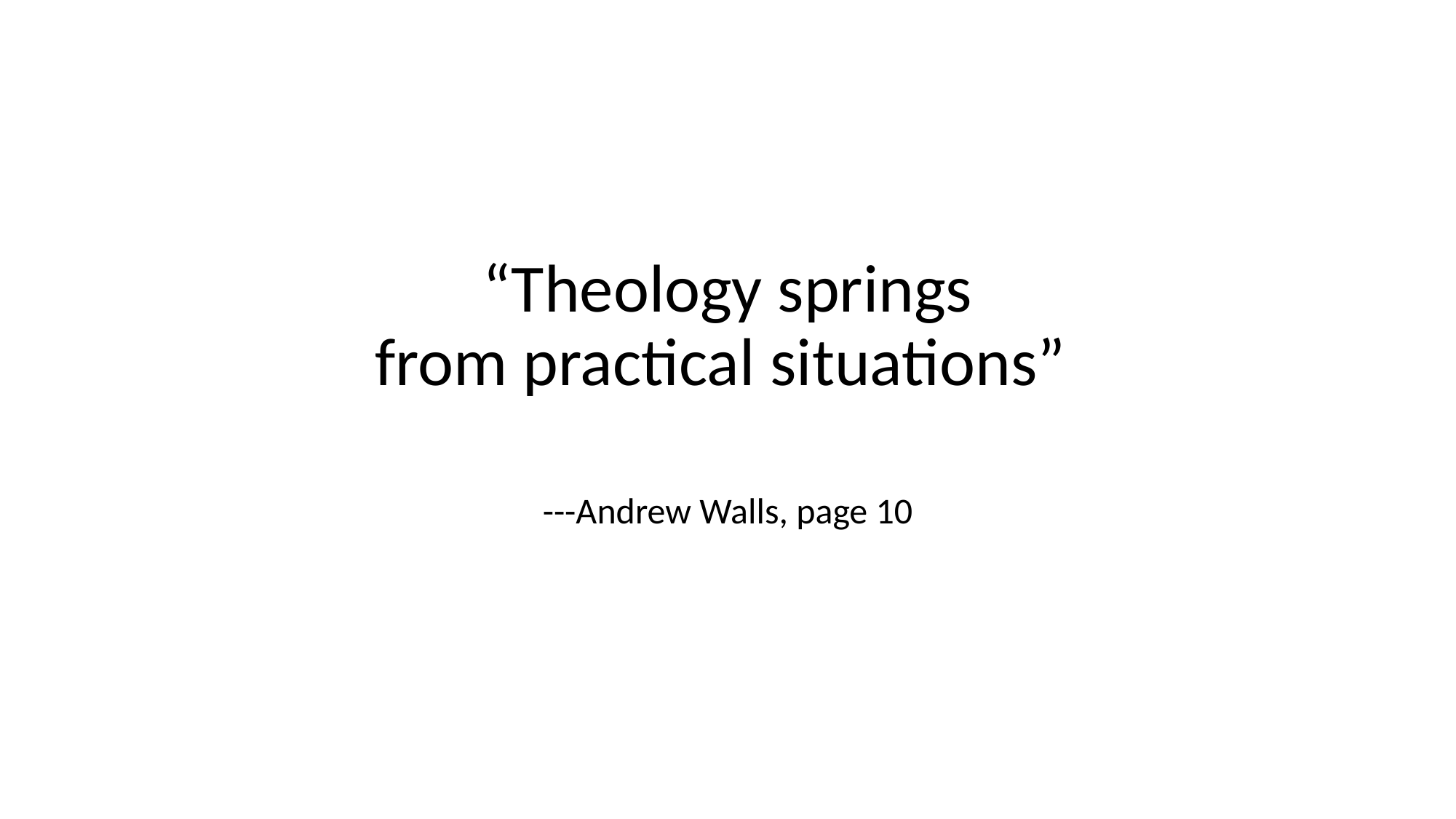

# “Theology springs from practical situations”
---Andrew Walls, page 10